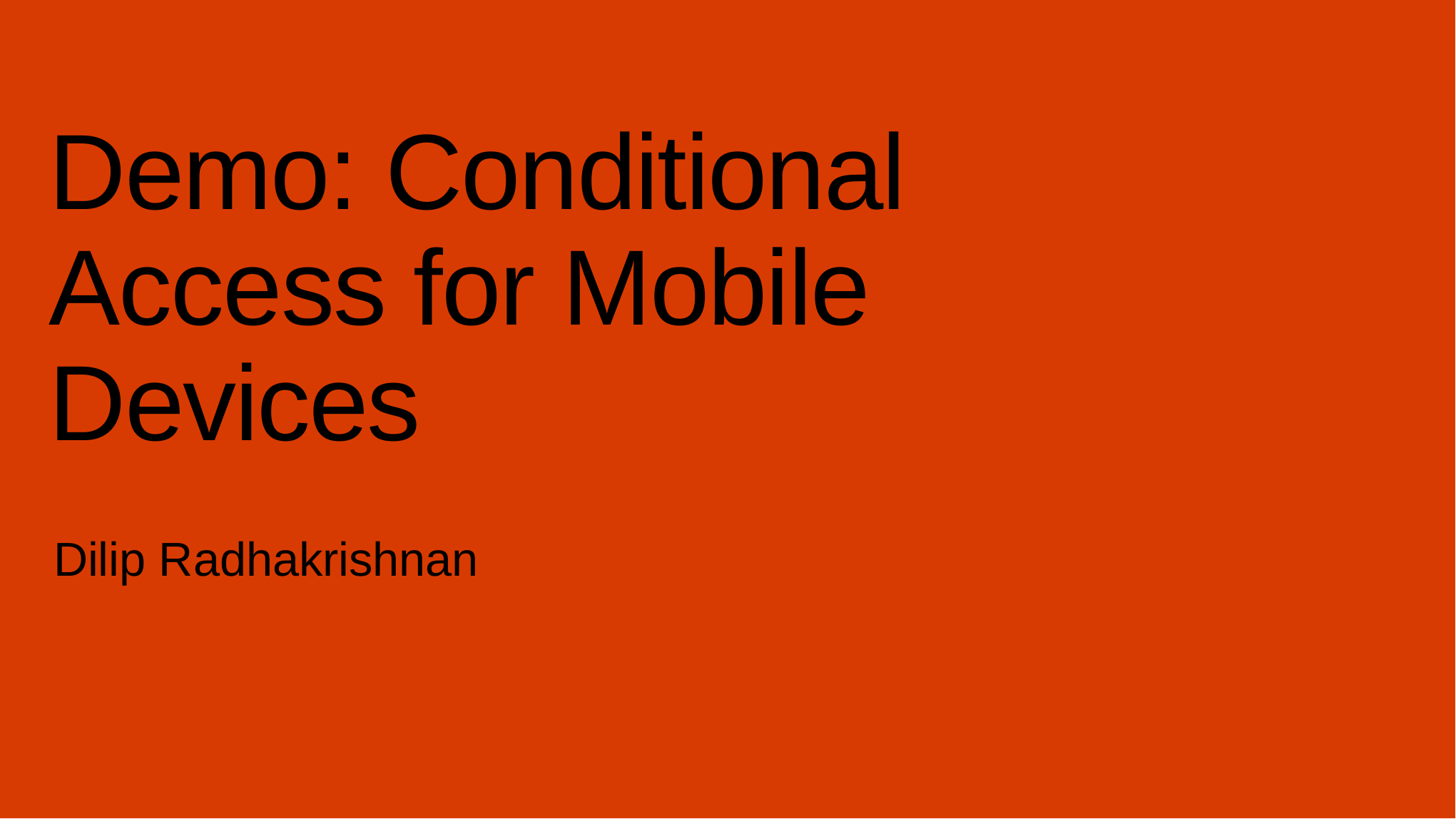

# Demo: Conditional Access for Mobile Devices
Dilip Radhakrishnan